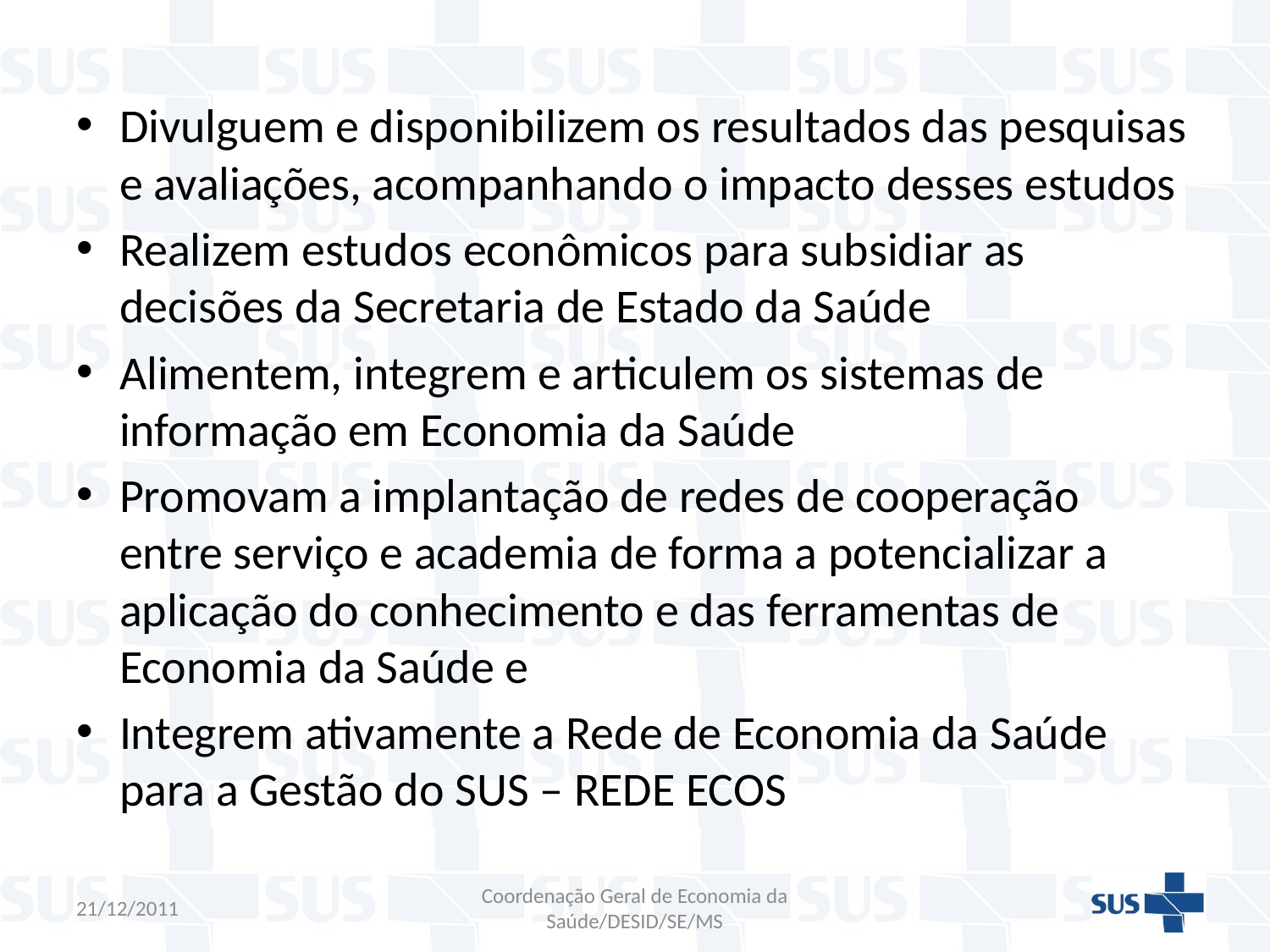

Divulguem e disponibilizem os resultados das pesquisas e avaliações, acompanhando o impacto desses estudos
Realizem estudos econômicos para subsidiar as decisões da Secretaria de Estado da Saúde
Alimentem, integrem e articulem os sistemas de informação em Economia da Saúde
Promovam a implantação de redes de cooperação entre serviço e academia de forma a potencializar a aplicação do conhecimento e das ferramentas de Economia da Saúde e
Integrem ativamente a Rede de Economia da Saúde para a Gestão do SUS – REDE ECOS

21/12/2011